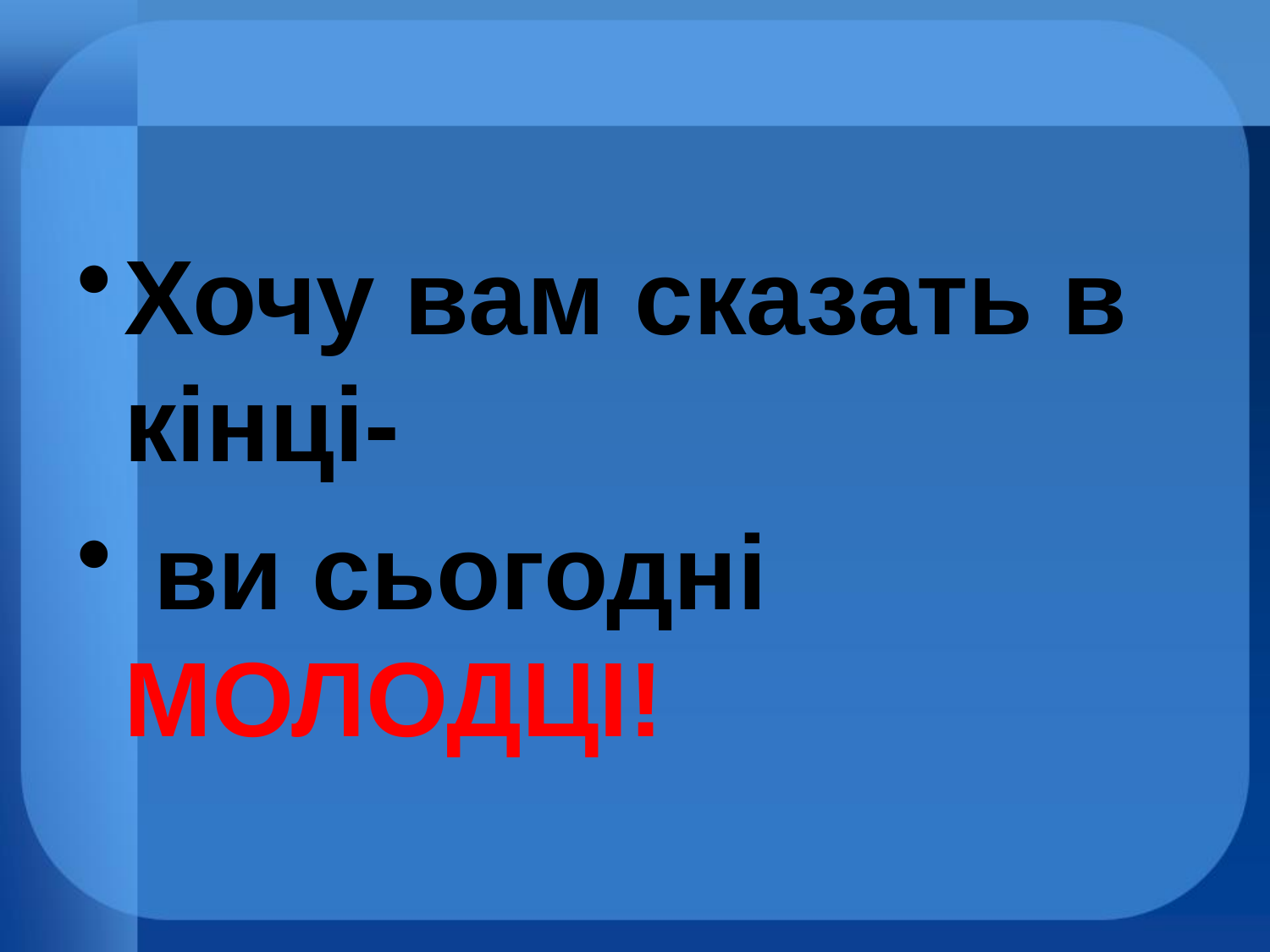

#
Хочу вам сказать в кінці-
 ви сьогодні МОЛОДЦІ!